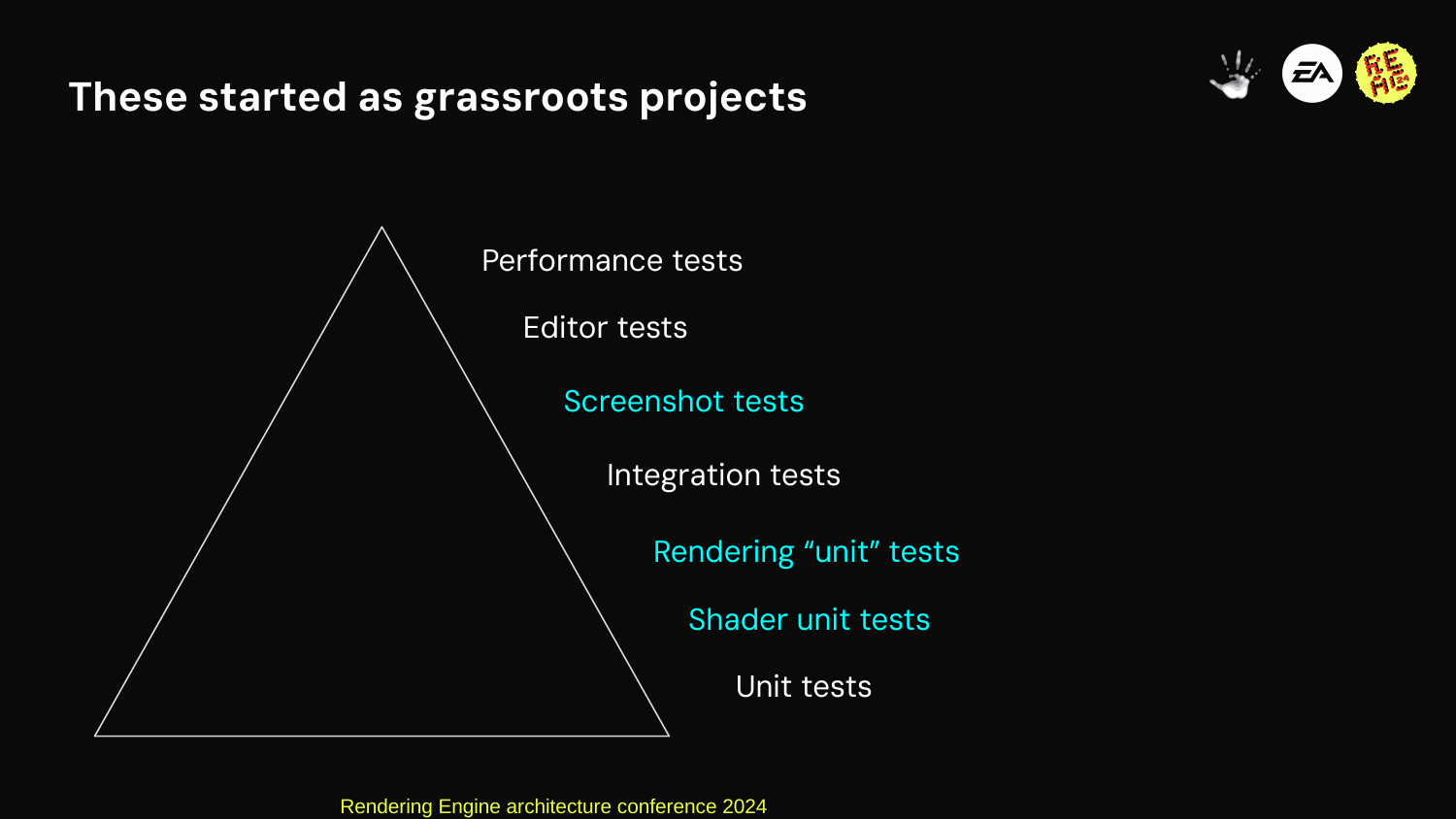

# These started as grassroots projects

Performance tests
Editor tests
Screenshot tests
Integration tests
Rendering “unit” tests
Shader unit tests
Unit tests